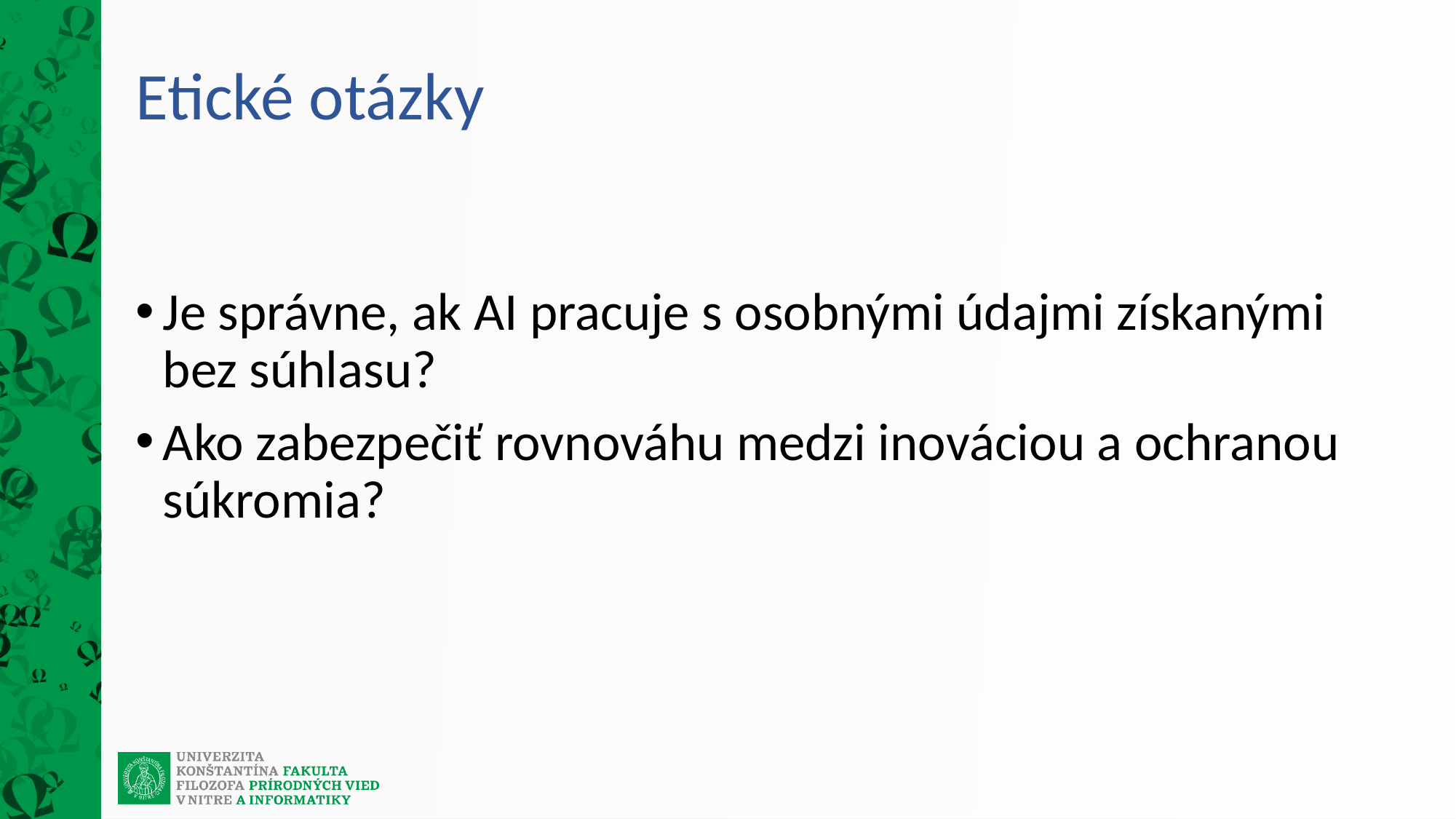

# Etické otázky

Je správne, ak AI pracuje s osobnými údajmi získanými bez súhlasu?
Ako zabezpečiť rovnováhu medzi inováciou a ochranou súkromia?